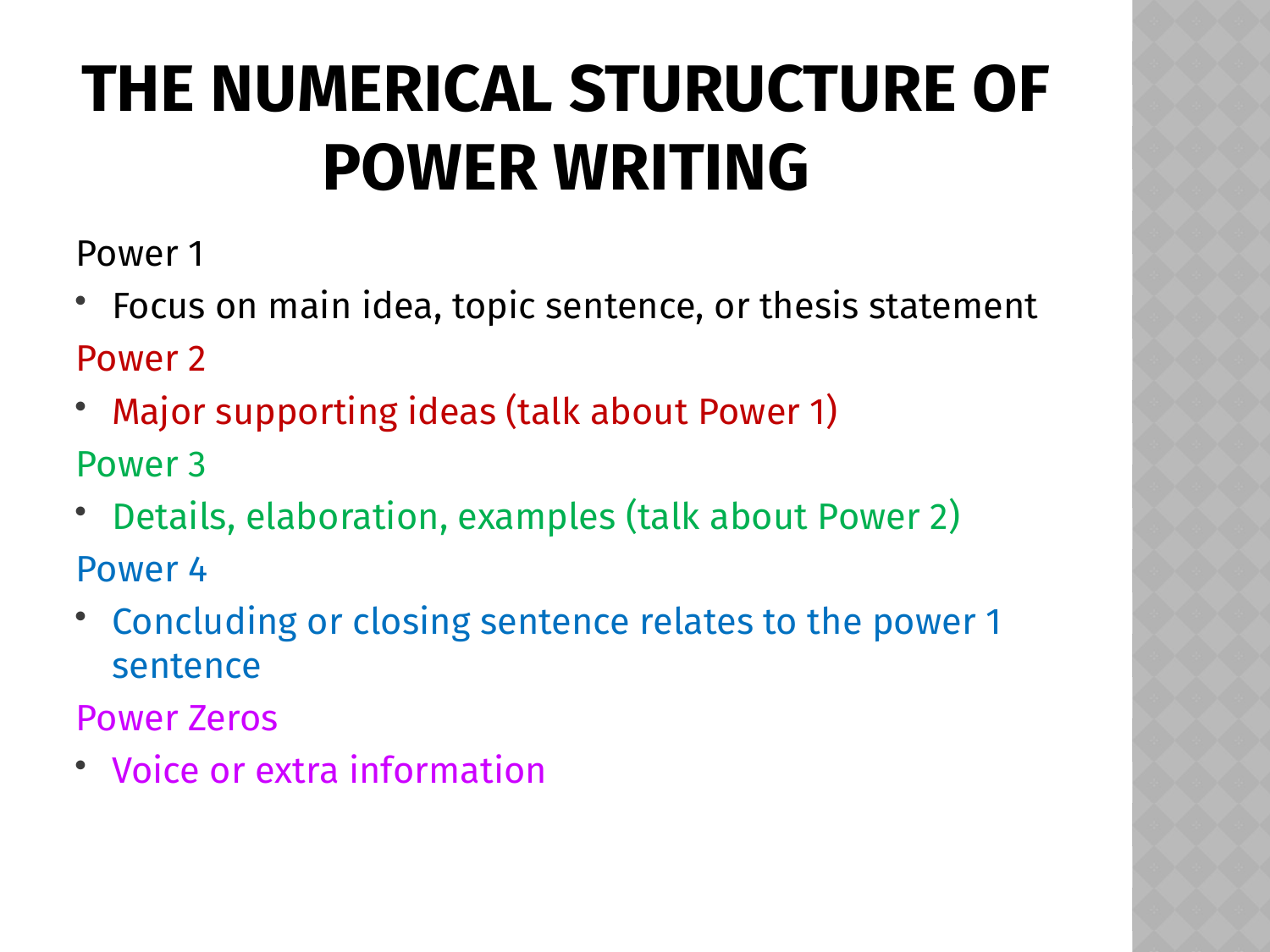

# The Numerical Sturucture of Power Writing
Power 1
Focus on main idea, topic sentence, or thesis statement
Power 2
Major supporting ideas (talk about Power 1)
Power 3
Details, elaboration, examples (talk about Power 2)
Power 4
Concluding or closing sentence relates to the power 1 sentence
Power Zeros
Voice or extra information